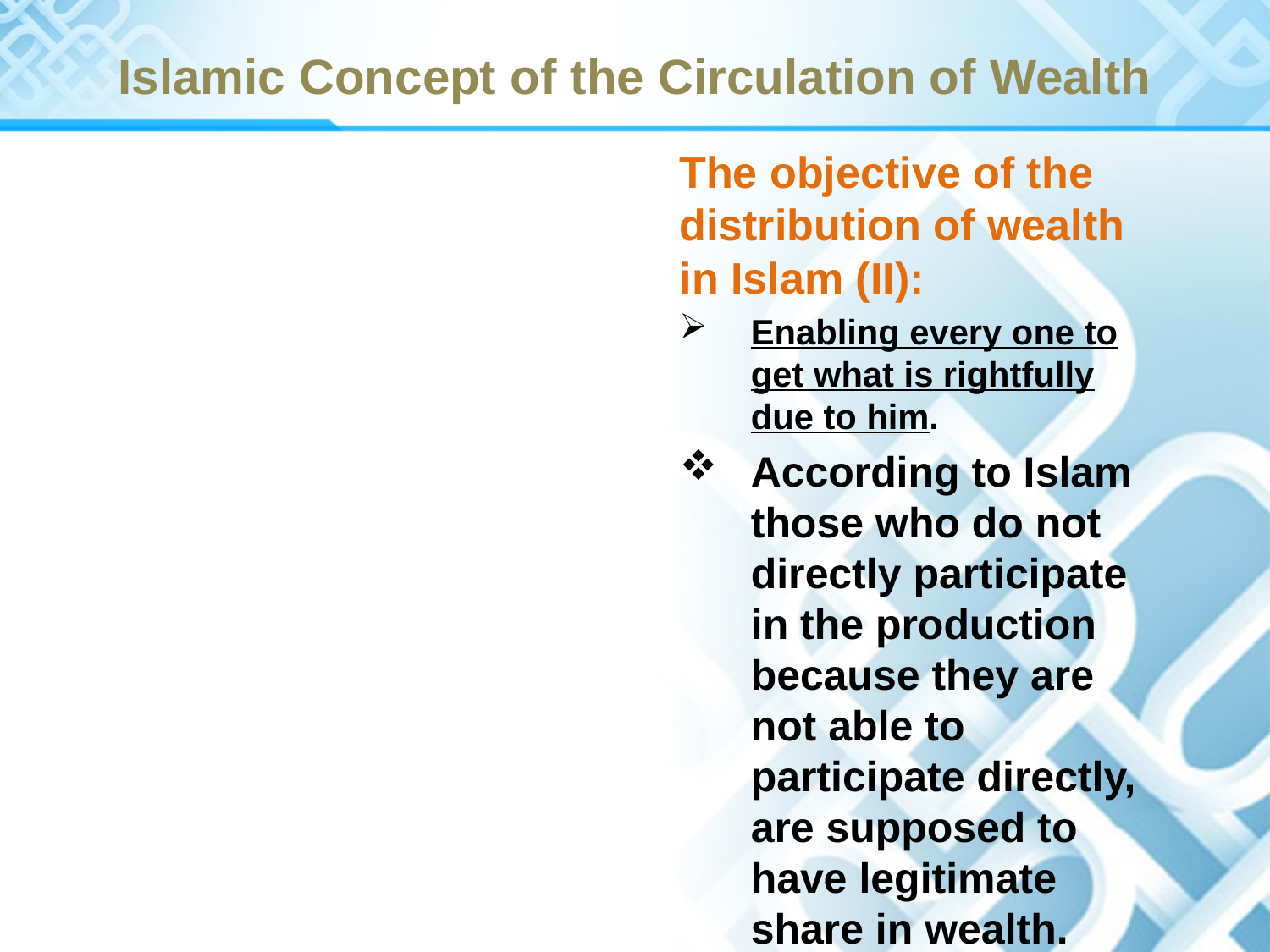

# Islamic Concept of the Circulation of Wealth
The objective of the distribution of wealth in Islam (II):
Enabling every one to get what is rightfully due to him.
According to Islam those who do not directly participate in the production because they are not able to participate directly, are supposed to have legitimate share in wealth.